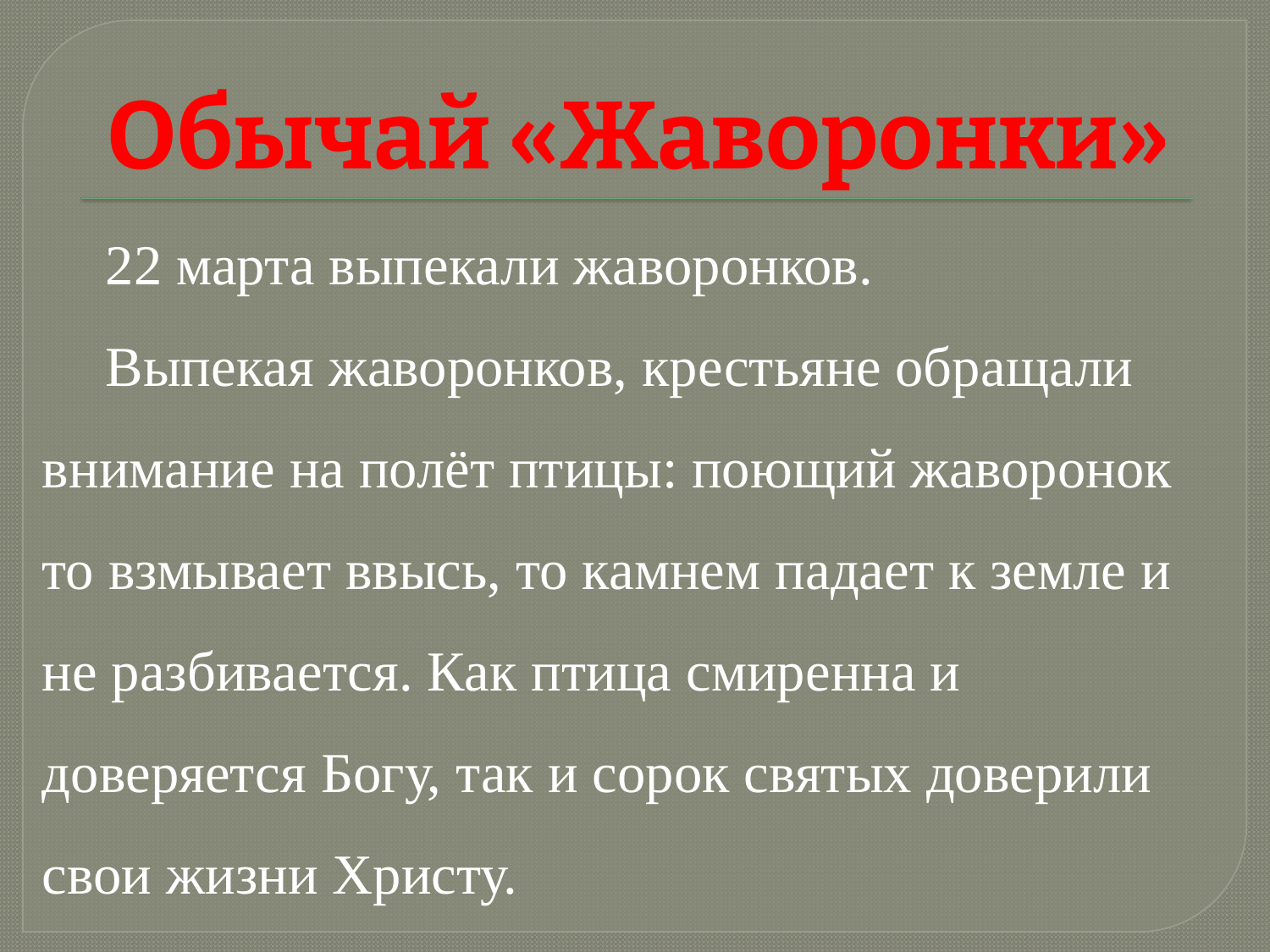

# Обычай «Жаворонки»
22 марта выпекали жаворонков.
Выпекая жаворонков, крестьяне обращали внимание на полёт птицы: поющий жаворонок то взмывает ввысь, то камнем падает к земле и не разбивается. Как птица смиренна и доверяется Богу, так и сорок святых доверили свои жизни Христу.